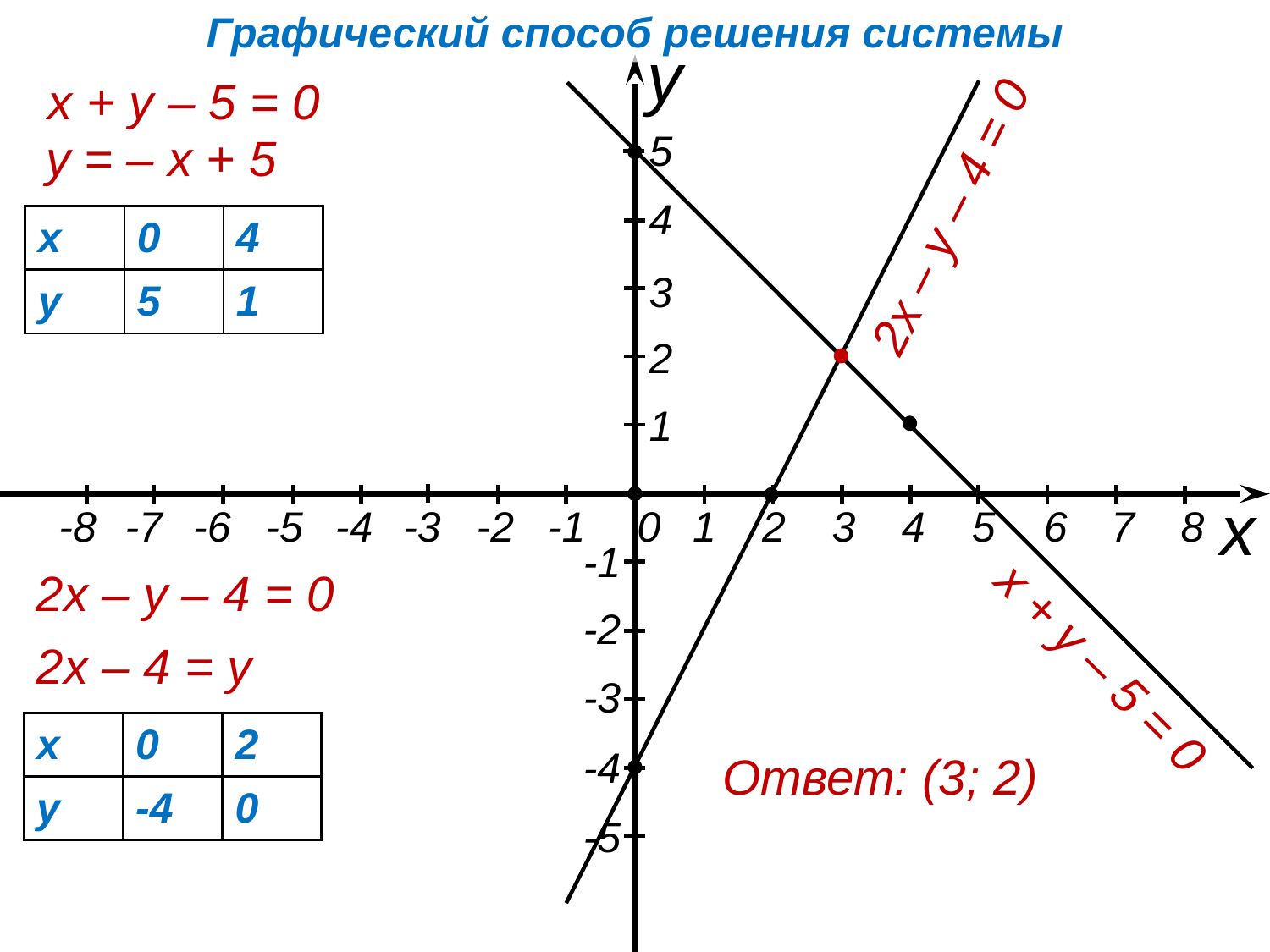

Графический способ решения системы
у
5
4
3
2
1
х

-8
-7
-6
-5
-4
-3
-2
-1
0
1
2
3
4
5
6
7
8
-1
-2
-3
-4
-5
х + у – 5 = 0
у = – х + 5

2х – у – 4 = 0
| х | 0 | 4 |
| --- | --- | --- |
| у | 5 | 1 |

2х – у – 4 = 0
2х – 4 = у
х + у – 5 = 0
| х | 0 | 2 |
| --- | --- | --- |
| у | -4 | 0 |
Ответ: (3; 2)